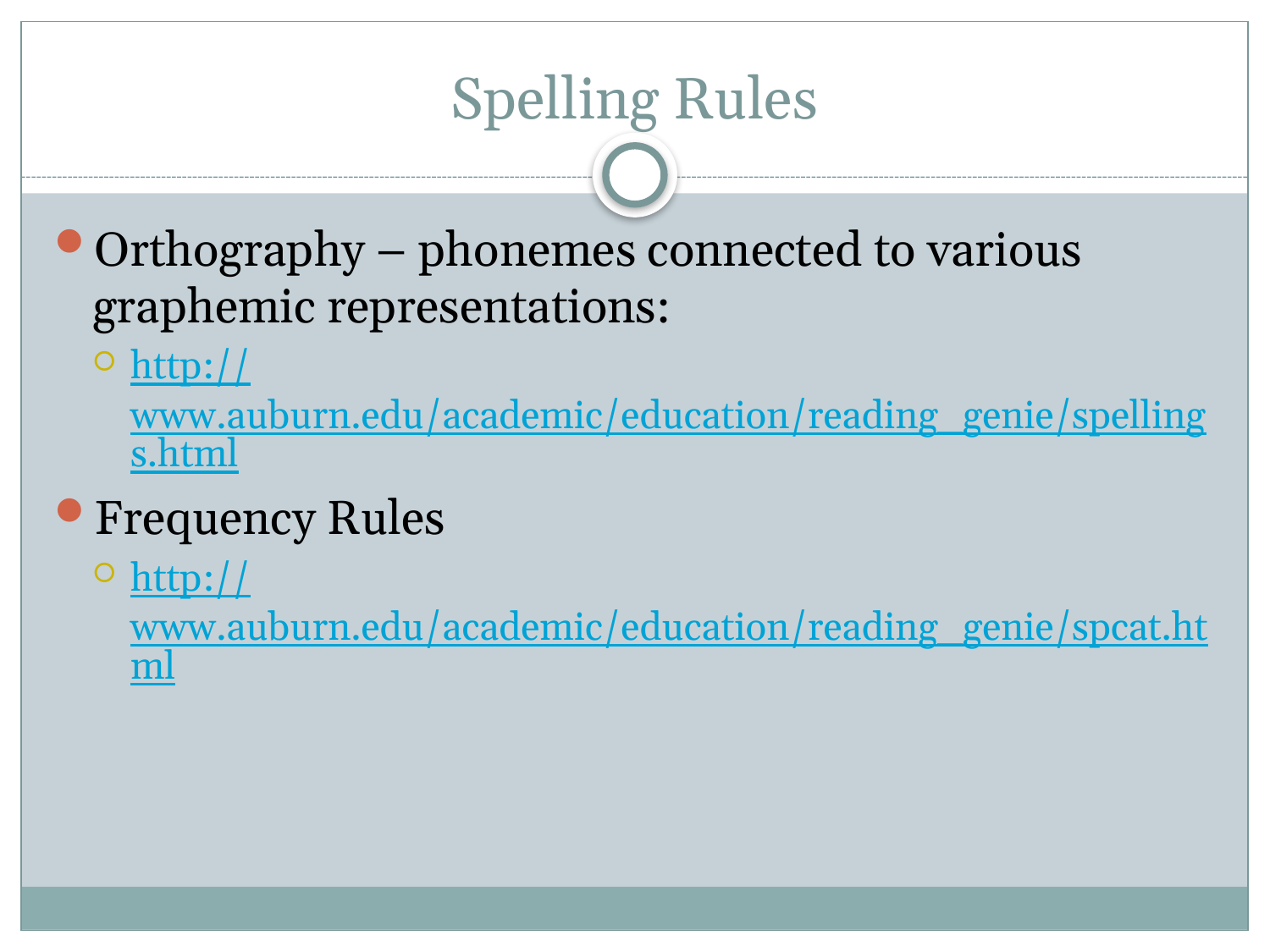

# Spelling Rules
Orthography – phonemes connected to various graphemic representations:
http://www.auburn.edu/academic/education/reading_genie/spellings.html
Frequency Rules
http://www.auburn.edu/academic/education/reading_genie/spcat.html